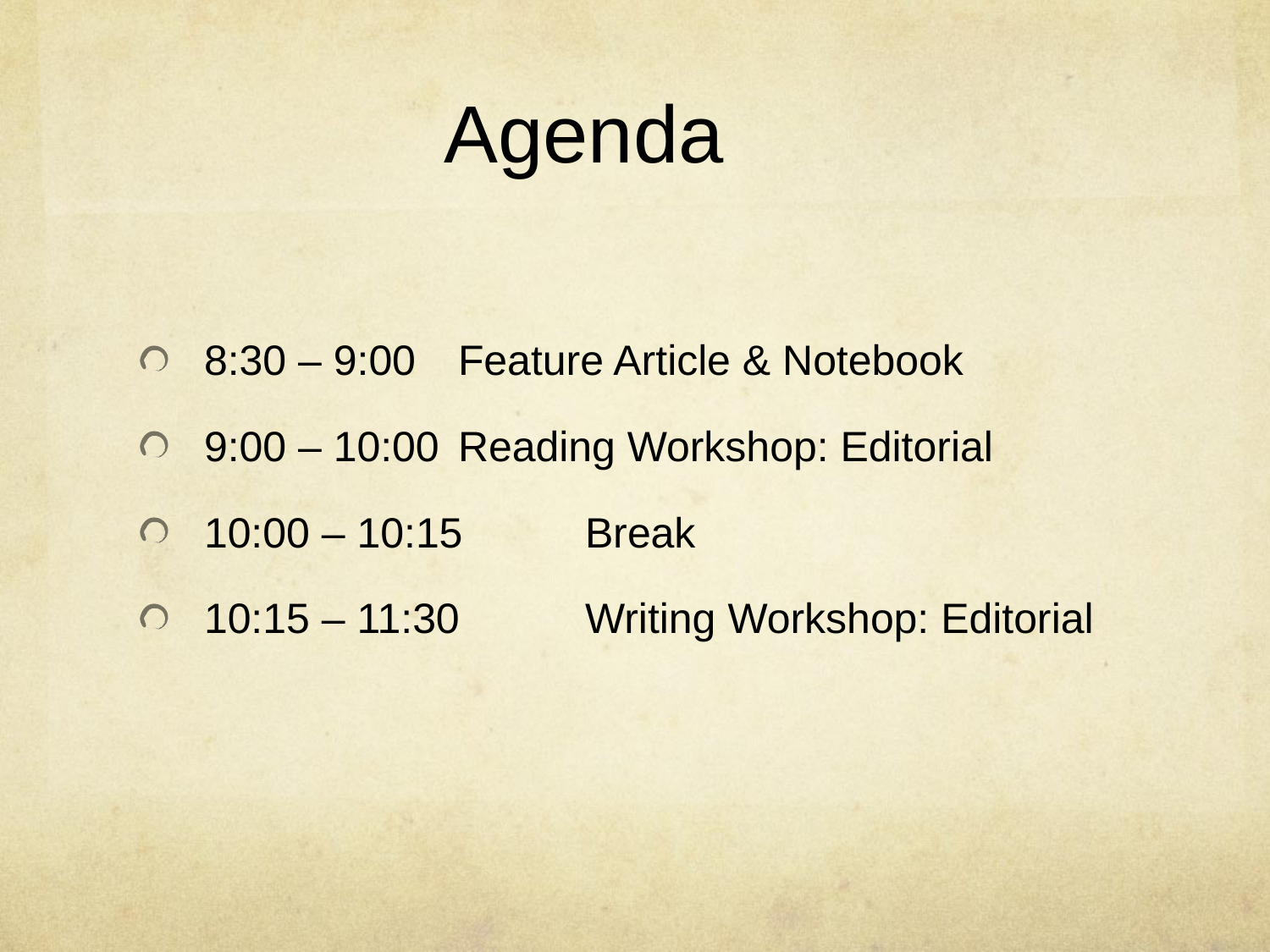

# Agenda

8:30 – 9:00	Feature Article & Notebook
9:00 – 10:00	Reading Workshop: Editorial
10:00 – 10:15	Break
10:15 – 11:30	Writing Workshop: Editorial